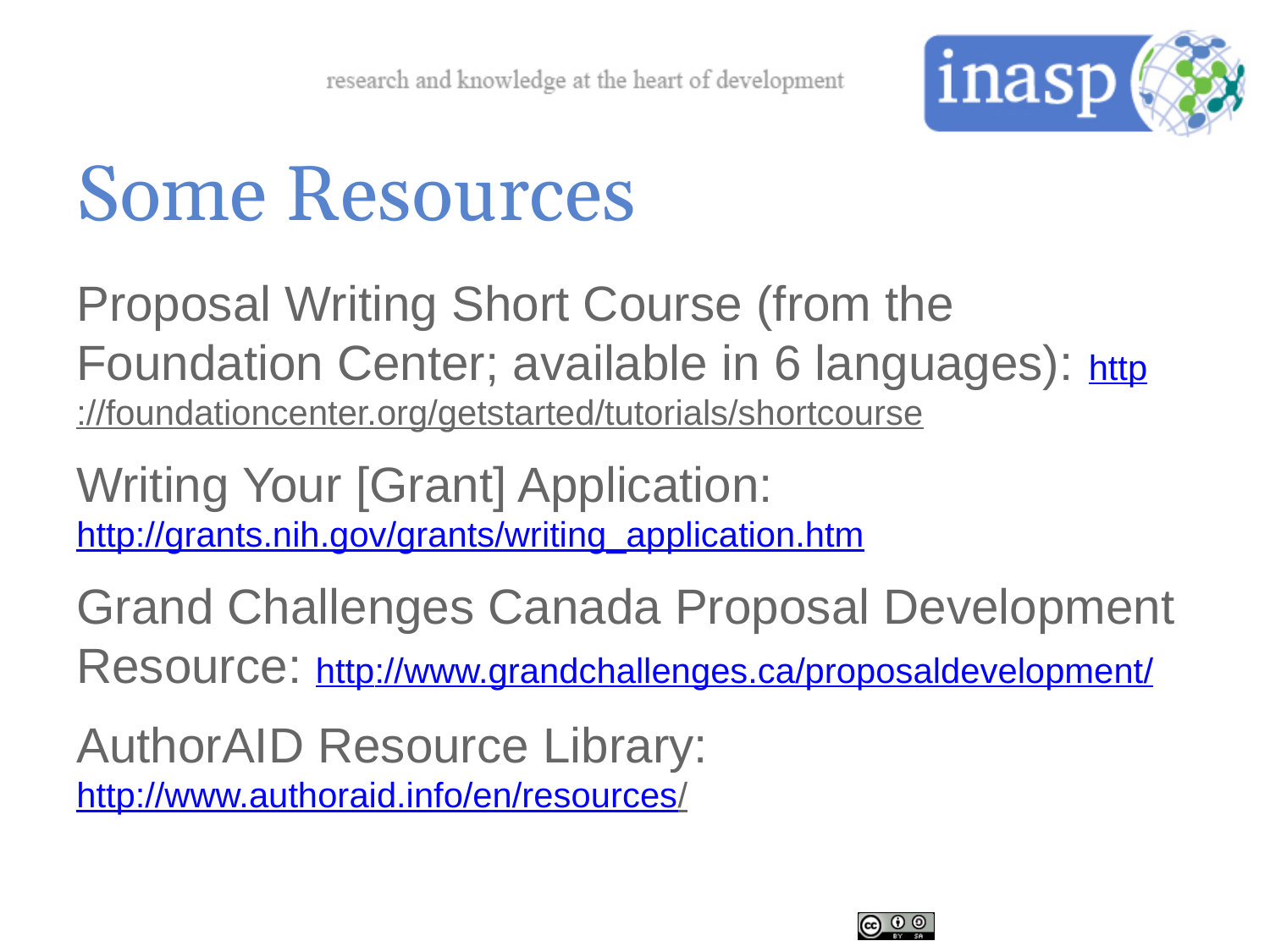

# Some Resources
Proposal Writing Short Course (from the Foundation Center; available in 6 languages): http://foundationcenter.org/getstarted/tutorials/shortcourse
Writing Your [Grant] Application: http://grants.nih.gov/grants/writing_application.htm
Grand Challenges Canada Proposal Development Resource: http://www.grandchallenges.ca/proposaldevelopment/
AuthorAID Resource Library: http://www.authoraid.info/en/resources/